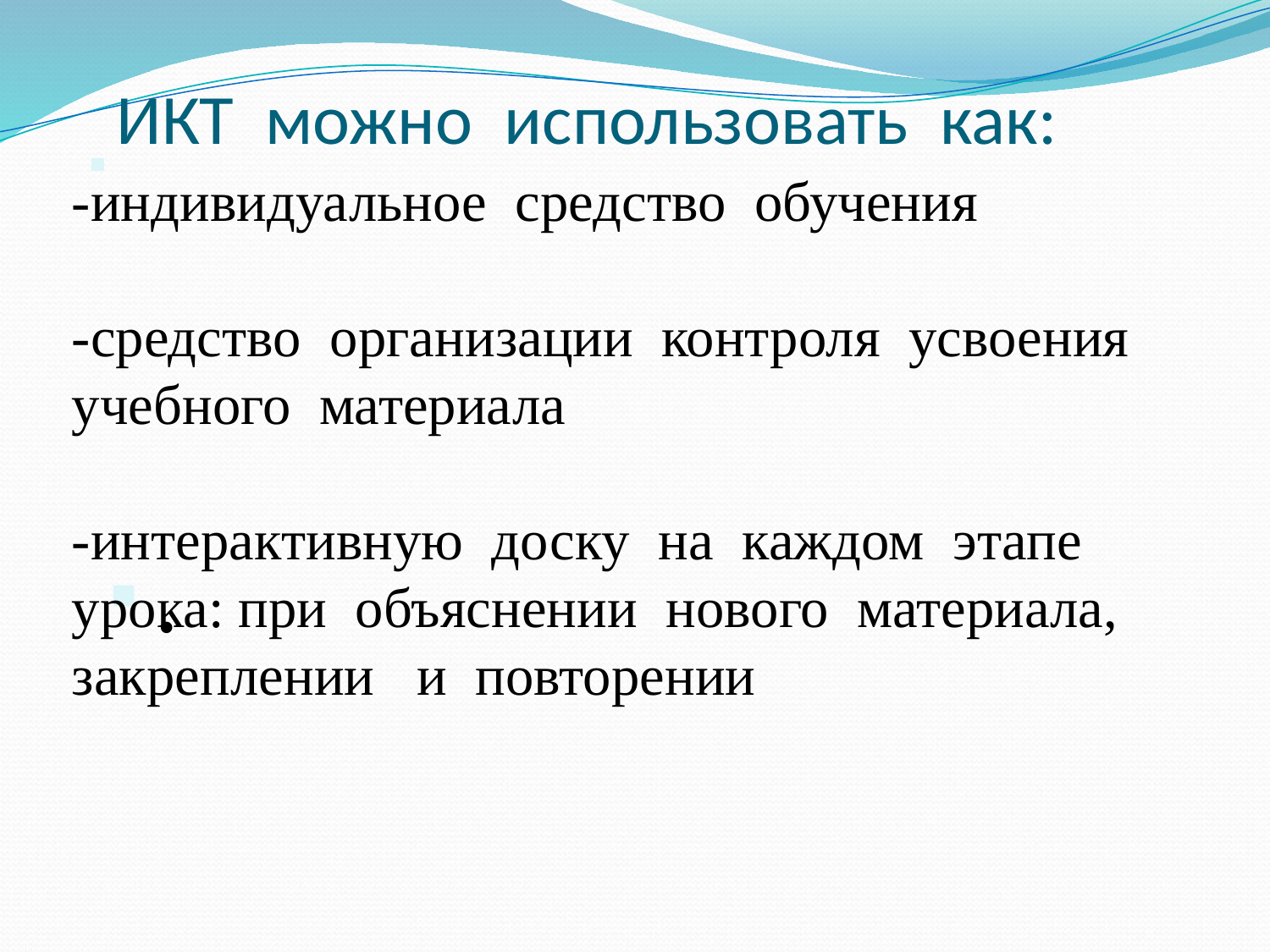

# ИКТ  можно  использовать  как:

-индивидуальное  средство  обучения

-средство  организации  контроля  усвоения  учебного  материала

-интерактивную  доску  на  каждом  этапе  урока: при  объяснении  нового  материала,  закреплении   и  повторении

 .